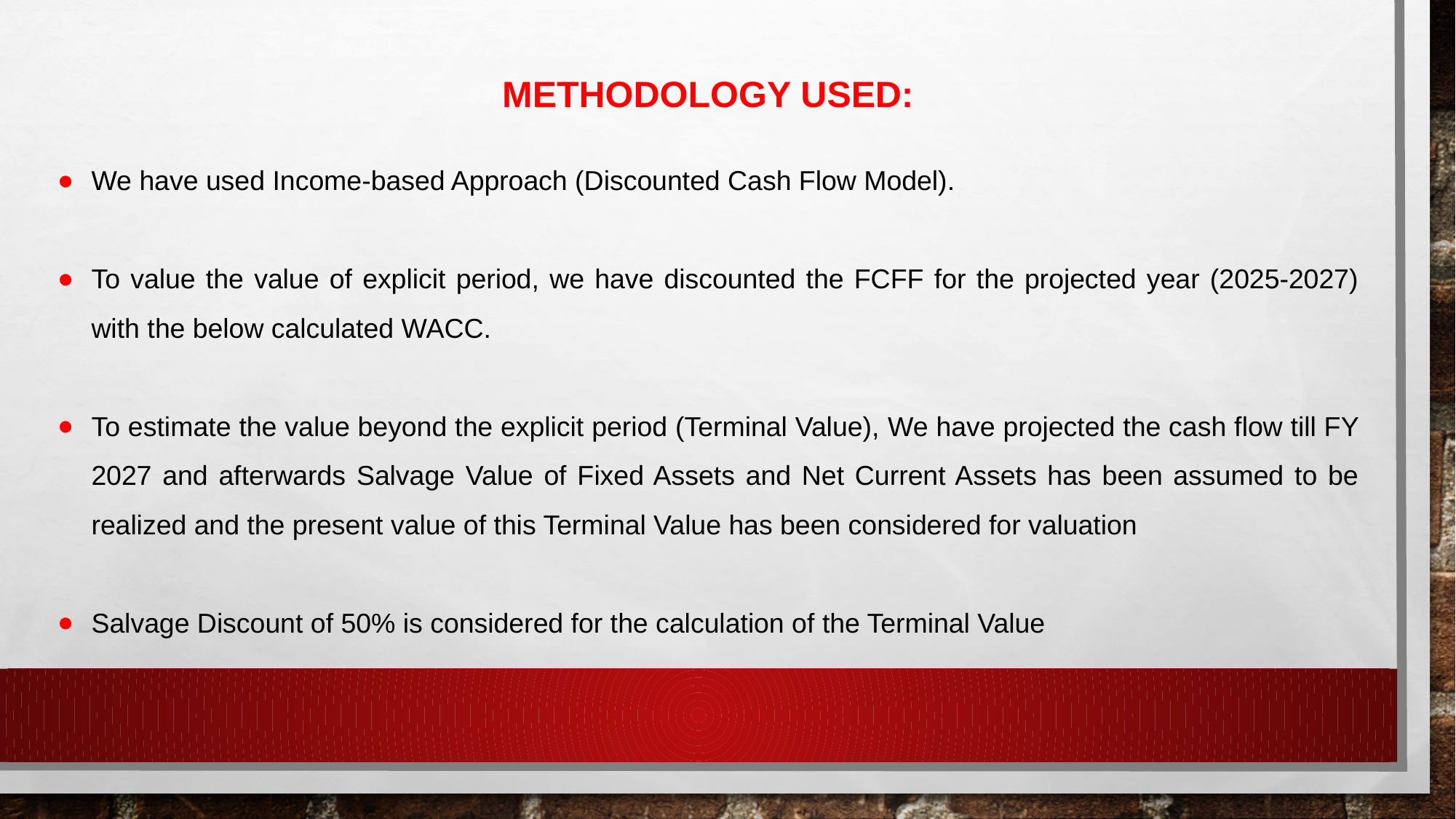

METHODOLOGY USED:

We have used Income-based Approach (Discounted Cash Flow Model).

To value the value of explicit period, we have discounted the FCFF for the projected year (2025-2027) with the below calculated WACC.

To estimate the value beyond the explicit period (Terminal Value), We have projected the cash flow till FY 2027 and afterwards Salvage Value of Fixed Assets and Net Current Assets has been assumed to be realized and the present value of this Terminal Value has been considered for valuation

Salvage Discount of 50% is considered for the calculation of the Terminal Value